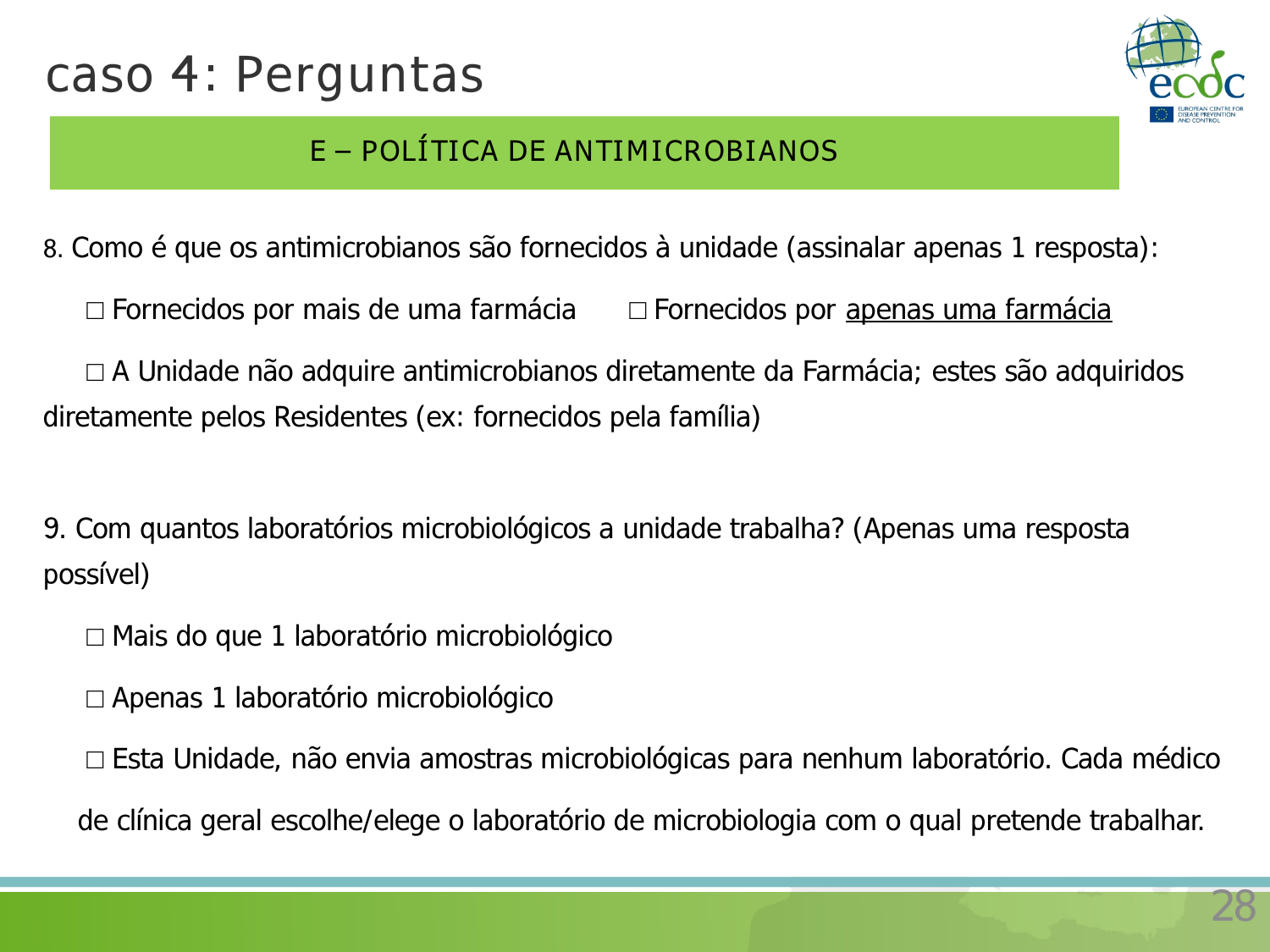

# caso 4: Perguntas

E – POLÍTICA DE ANTIMICROBIANOS
8. Como é que os antimicrobianos são fornecidos à unidade (assinalar apenas 1 resposta):
     □ Fornecidos por mais de uma farmácia      □ Fornecidos por apenas uma farmácia
     □ A Unidade não adquire antimicrobianos diretamente da Farmácia; estes são adquiridos diretamente pelos Residentes (ex: fornecidos pela família)

9. Com quantos laboratórios microbiológicos a unidade trabalha? (Apenas uma resposta possível)
     □ Mais do que 1 laboratório microbiológico
     □ Apenas 1 laboratório microbiológico
     □ Esta Unidade, não envia amostras microbiológicas para nenhum laboratório. Cada médico
    de clínica geral escolhe/elege o laboratório de microbiologia com o qual pretende trabalhar.

28